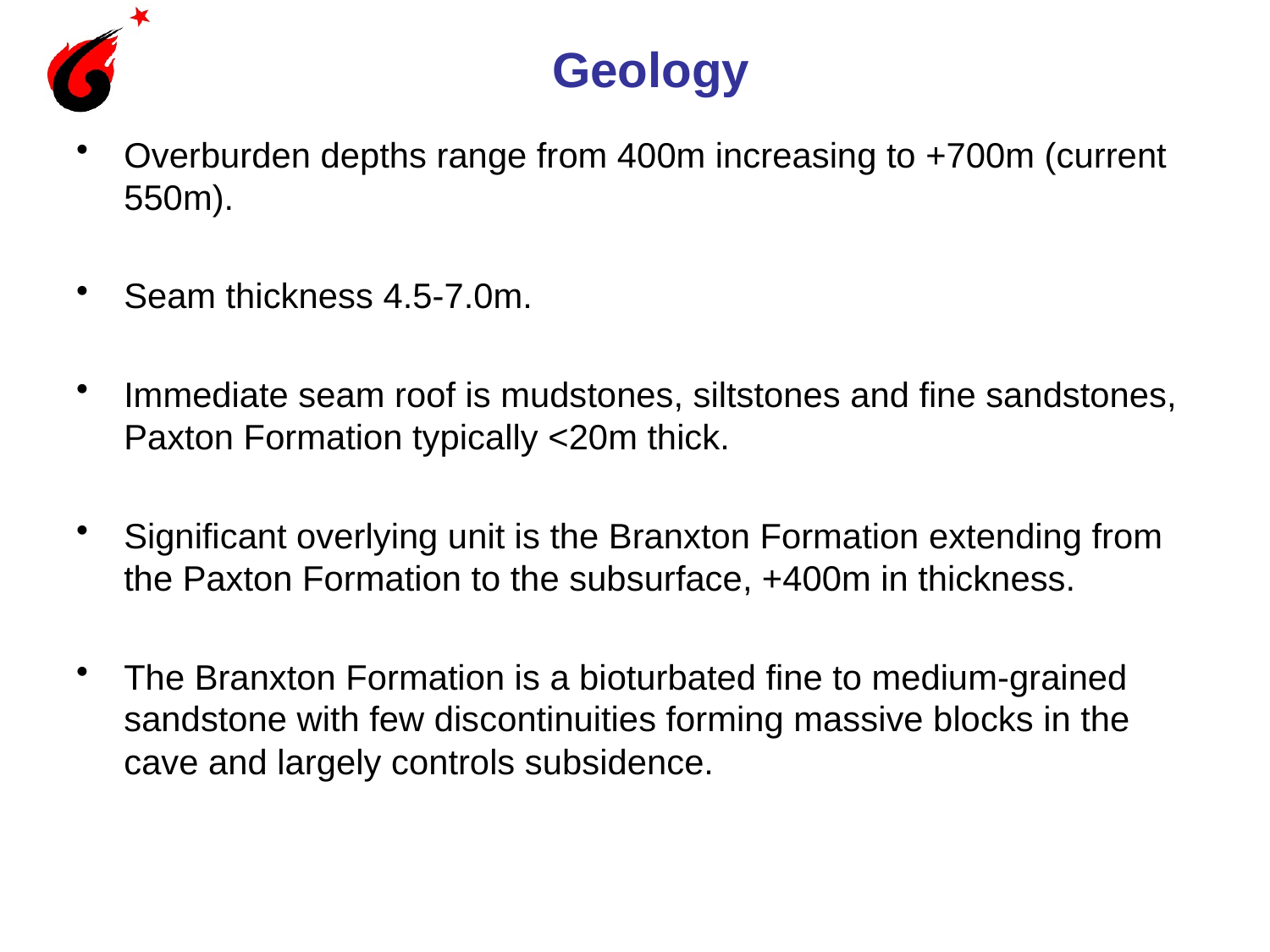

Geology
# Overburden depths range from 400m increasing to +700m (current 550m).

Seam thickness 4.5-7.0m.

Immediate seam roof is mudstones, siltstones and fine sandstones, Paxton Formation typically <20m thick.

Significant overlying unit is the Branxton Formation extending from the Paxton Formation to the subsurface, +400m in thickness.

The Branxton Formation is a bioturbated fine to medium-grained sandstone with few discontinuities forming massive blocks in the cave and largely controls subsidence.